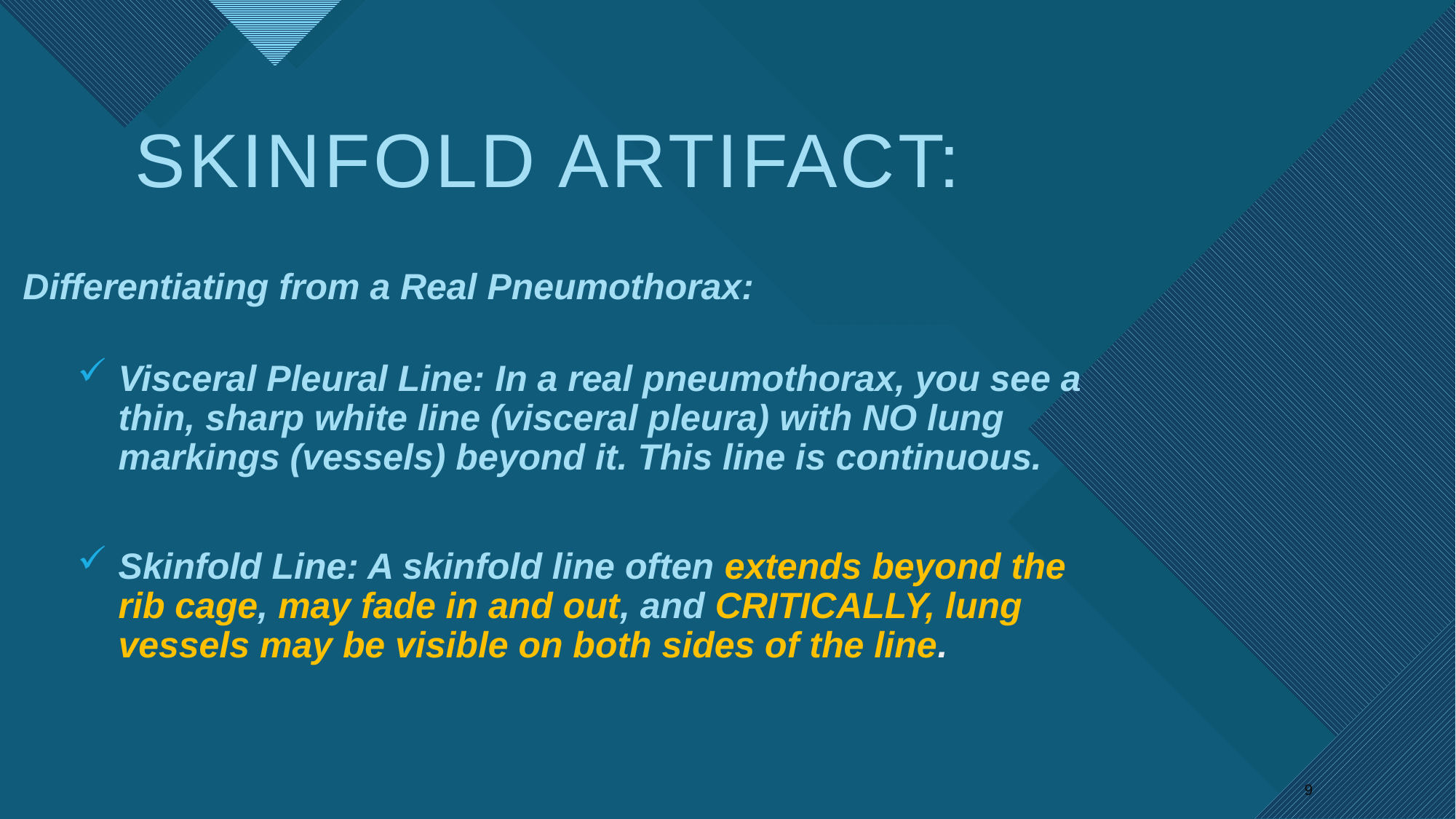

# Skinfold Artifact:
Differentiating from a Real Pneumothorax:

Visceral Pleural Line: In a real pneumothorax, you see a thin, sharp white line (visceral pleura) with NO lung markings (vessels) beyond it. This line is continuous.

Skinfold Line: A skinfold line often extends beyond the rib cage, may fade in and out, and CRITICALLY, lung vessels may be visible on both sides of the line.

9